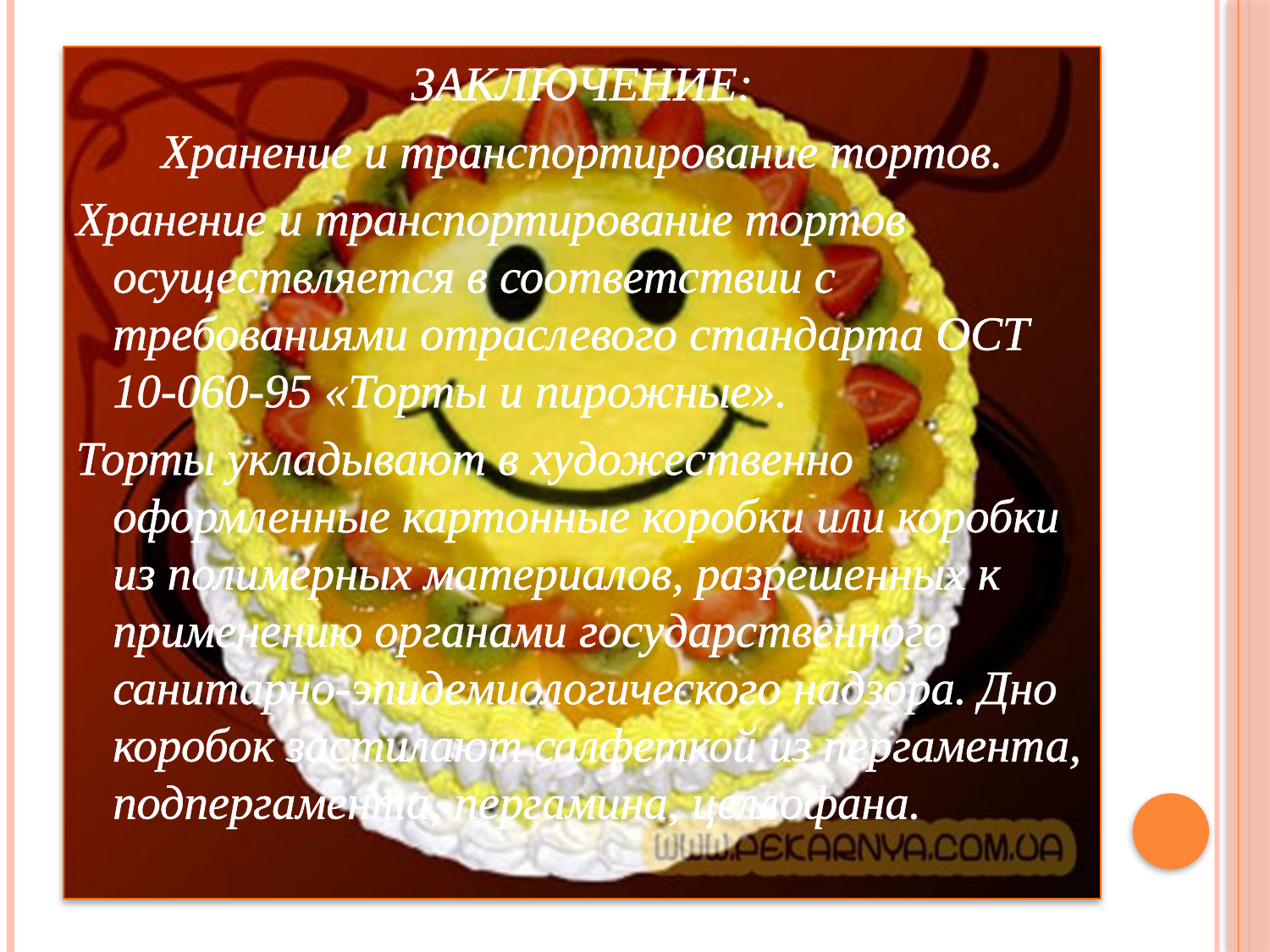

ЗАКЛЮЧЕНИЕ:
Хранение и транспортирование тортов.
Хранение и транспортирование тортов осуществляется в соответствии с требованиями отраслевого стандарта ОСТ 10-060-95 «Торты и пирожные».
Торты укладывают в художественно оформленные картонные коробки или коробки из полимерных материалов, разрешенных к применению органами государственного санитарно-эпидемиологического надзора. Дно коробок застилают салфеткой из пергамента, подпергамента, пергамина, целлофана.